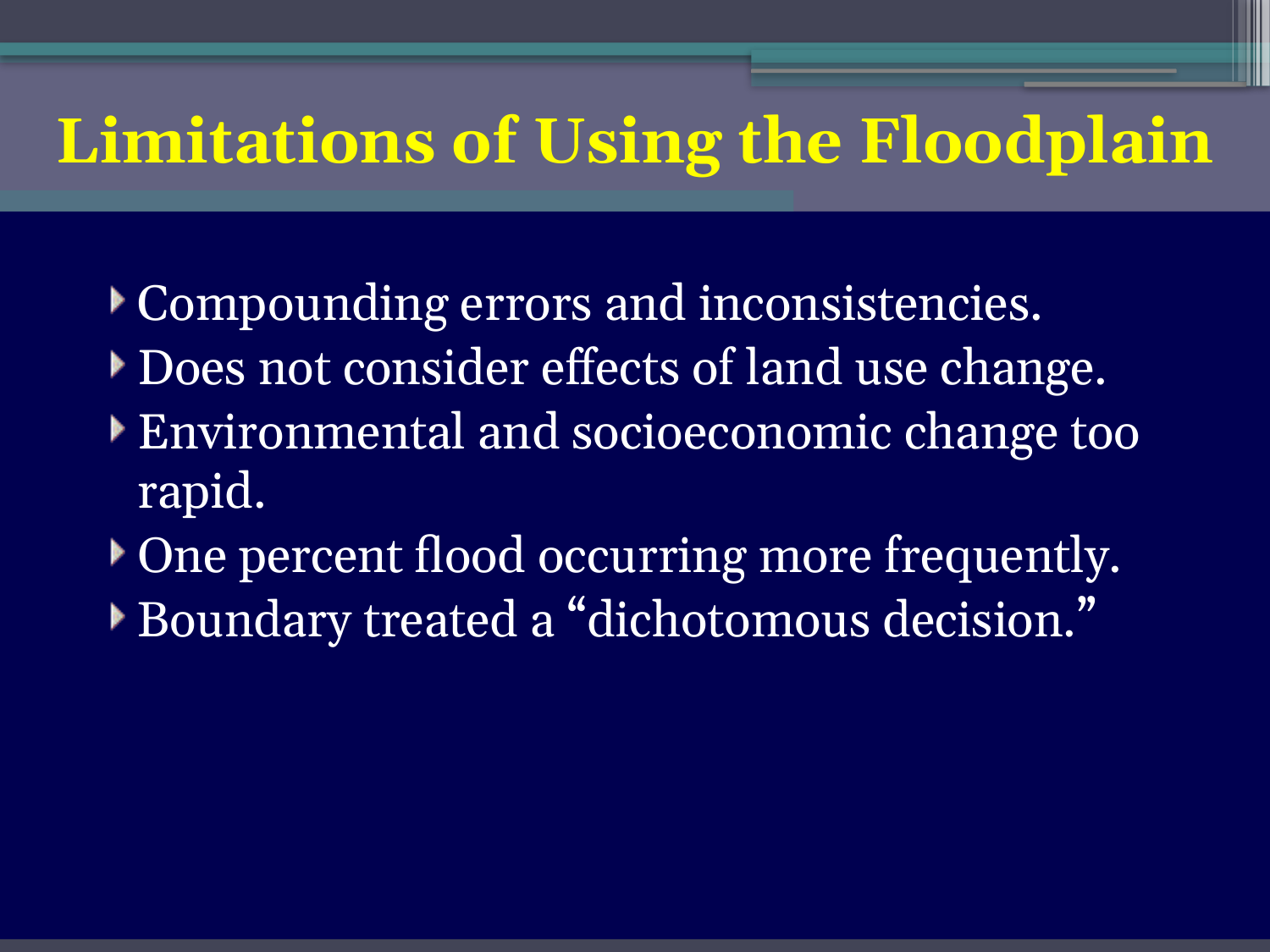

Limitations of Using the Floodplain
Compounding errors and inconsistencies.
Does not consider effects of land use change.
Environmental and socioeconomic change too rapid.
One percent flood occurring more frequently.
Boundary treated a “dichotomous decision.”